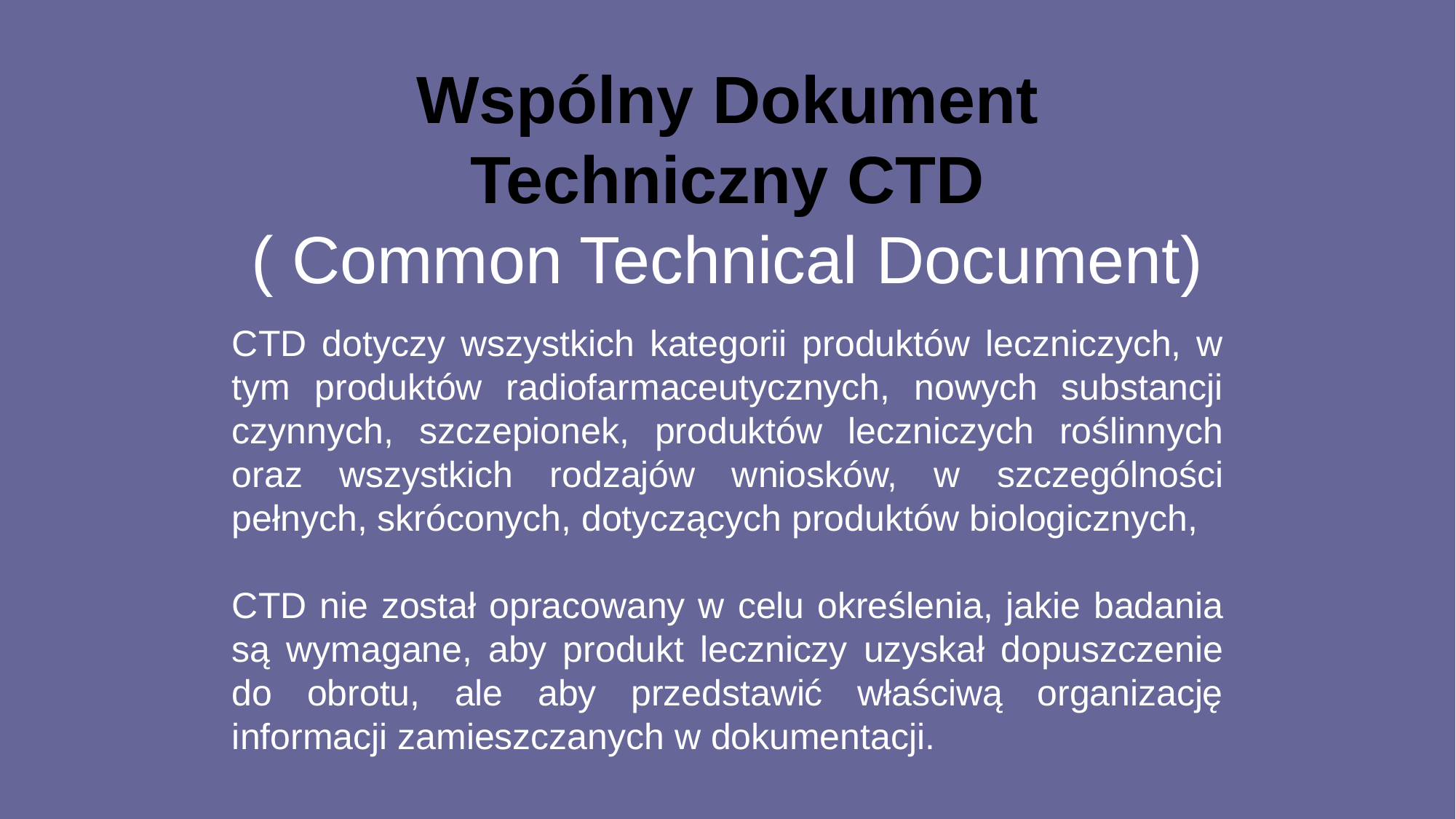

# Wspólny Dokument Techniczny CTD ( Common Technical Document)
CTD dotyczy wszystkich kategorii produktów leczniczych, w tym produktów radiofarmaceutycznych, nowych substancji czynnych, szczepionek, produktów leczniczych roślinnych oraz wszystkich rodzajów wniosków, w szczególności pełnych, skróconych, dotyczących produktów biologicznych,

CTD nie został opracowany w celu określenia, jakie badania są wymagane, aby produkt leczniczy uzyskał dopuszczenie do obrotu, ale aby przedstawić właściwą organizację informacji zamieszczanych w dokumentacji.